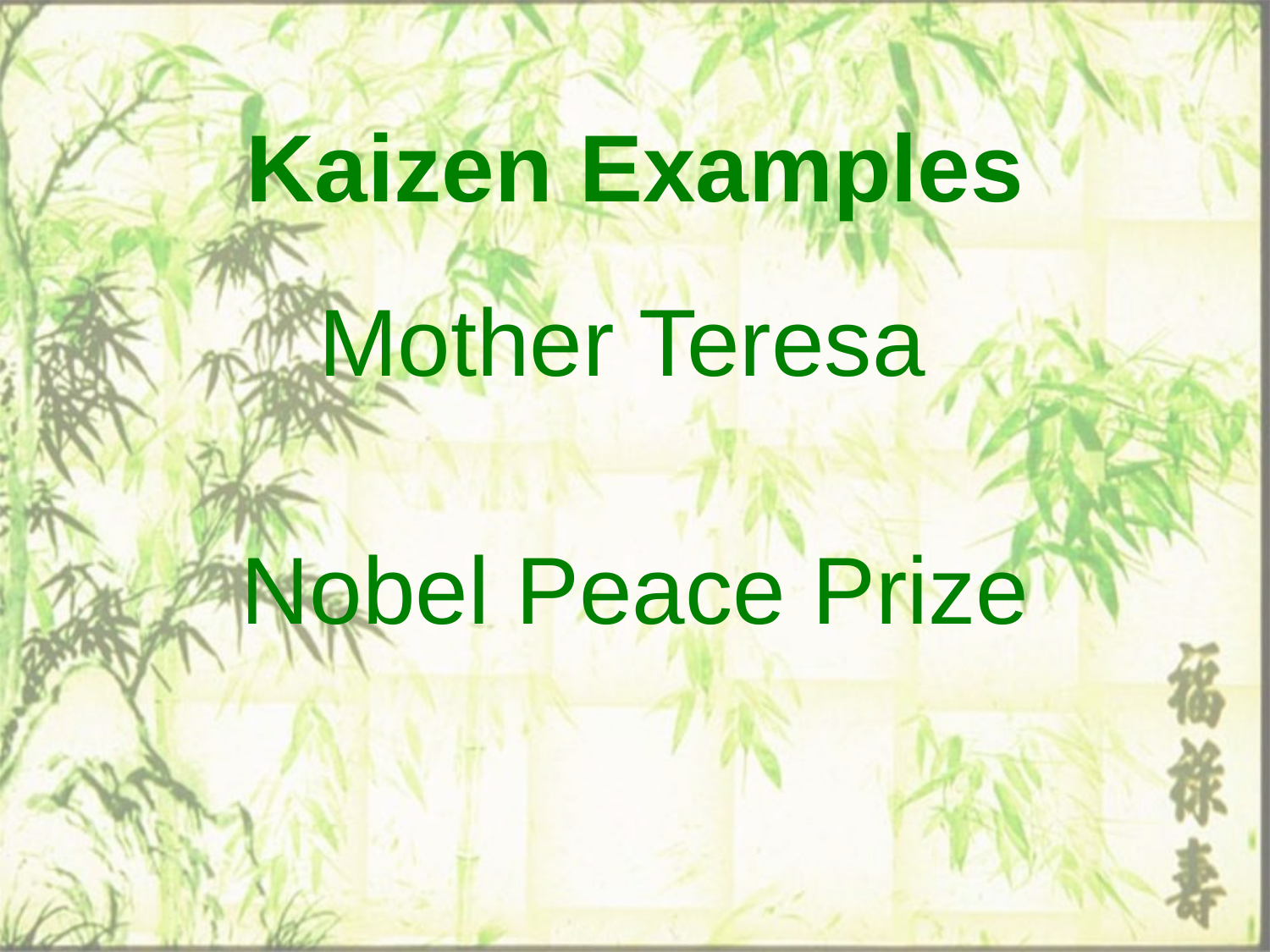

# Kaizen Examples
Mother Teresa
Nobel Peace Prize